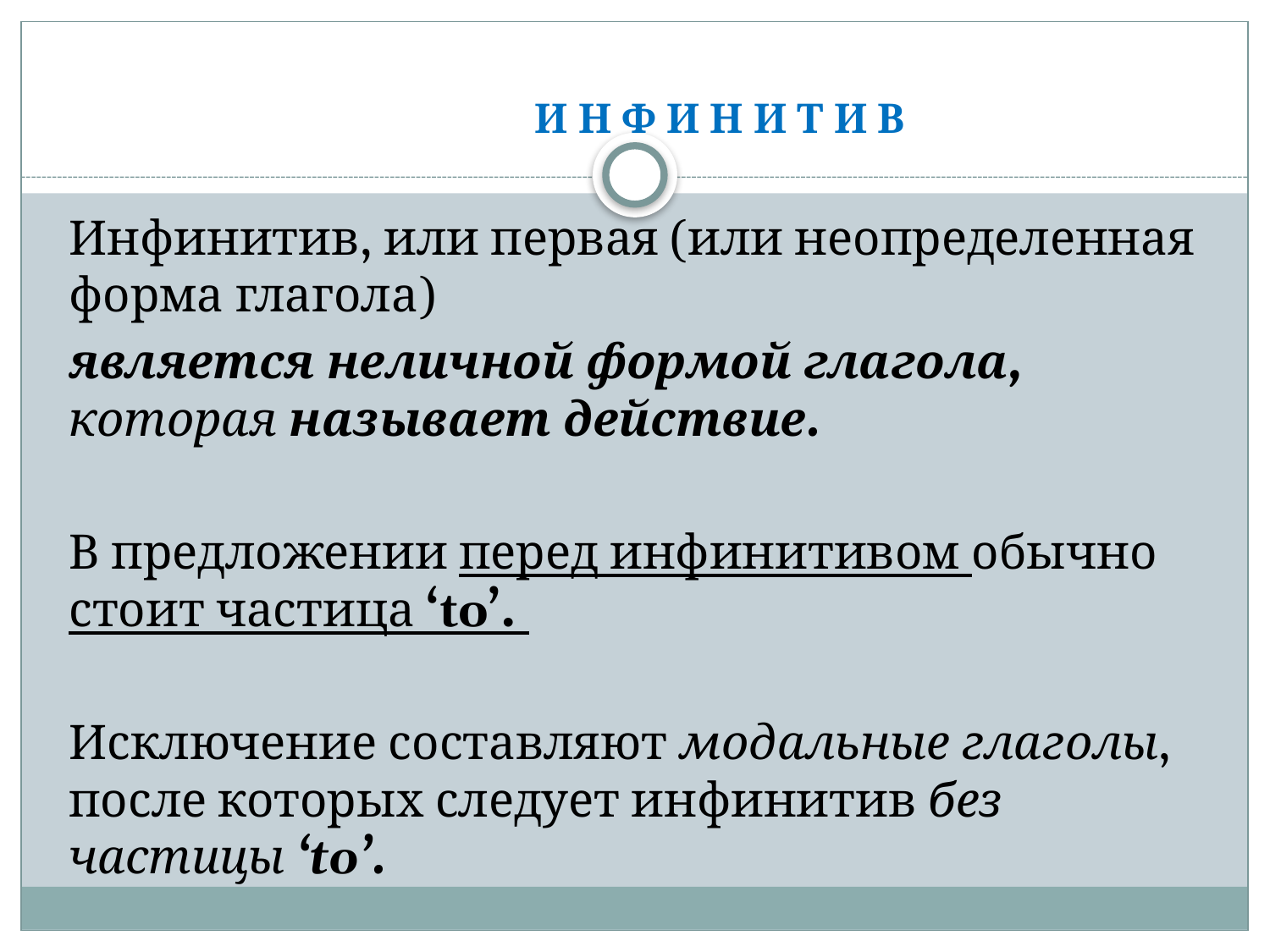

# И Н Ф И Н И Т И В
Инфинитив, или первая (или неопределенная форма глагола)
является неличной формой глагола, которая называет действие.

В предложении перед инфинитивом обычно стоит частица ‘to’.

Исключение составляют модальные глаголы, после которых следует инфинитив без частицы ‘to’.